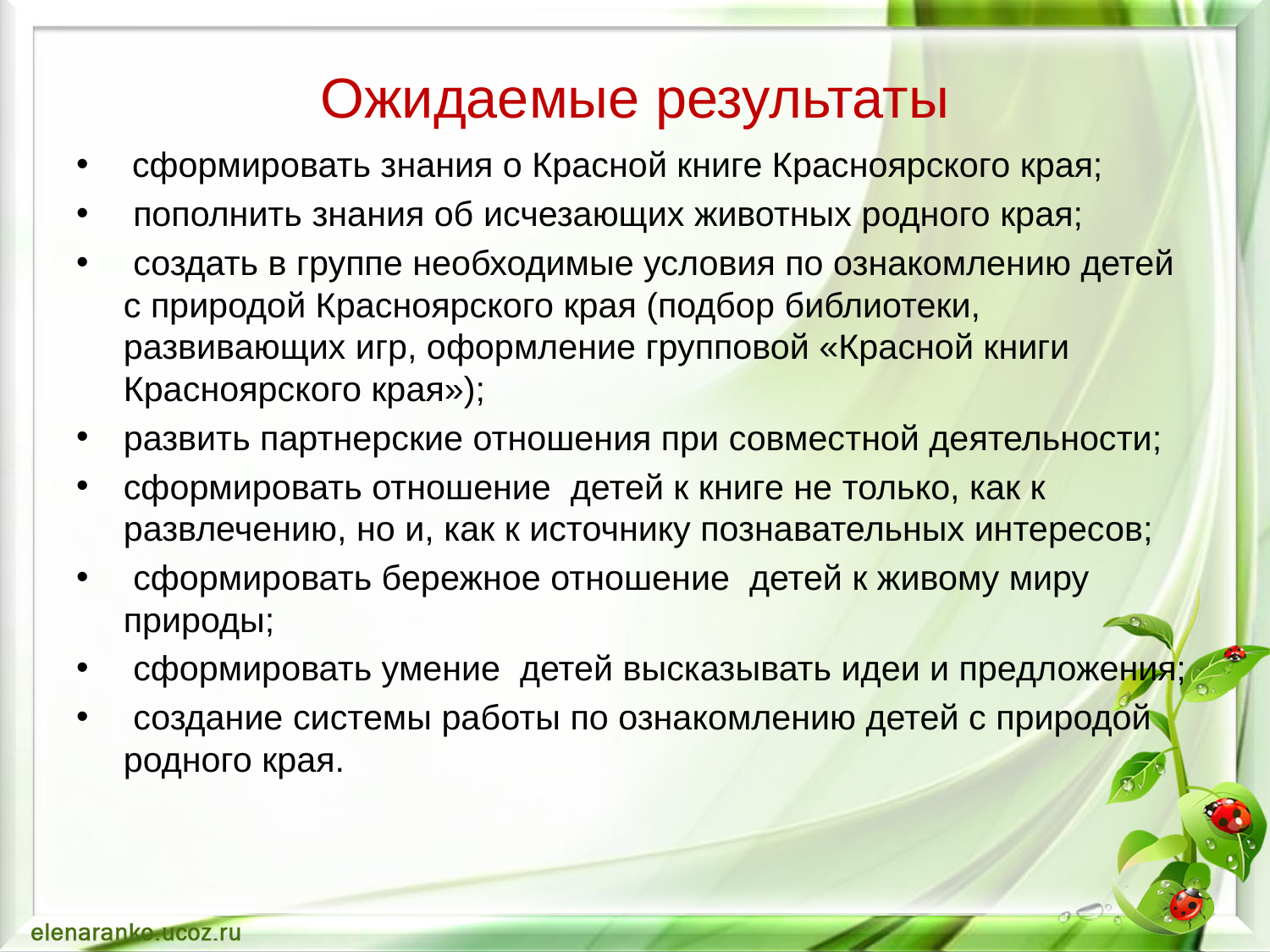

# Ожидаемые результаты
 сформировать знания о Красной книге Красноярского края;
 пополнить знания об исчезающих животных родного края;
 создать в группе необходимые условия по ознакомлению детей с природой Красноярского края (подбор библиотеки,  развивающих игр, оформление групповой «Красной книги Красноярского края»);
развить партнерские отношения при совместной деятельности;
сформировать отношение  детей к книге не только, как к развлечению, но и, как к источнику познавательных интересов;
 сформировать бережное отношение  детей к живому миру природы;
 сформировать умение  детей высказывать идеи и предложения;
 создание системы работы по ознакомлению детей с природой родного края.